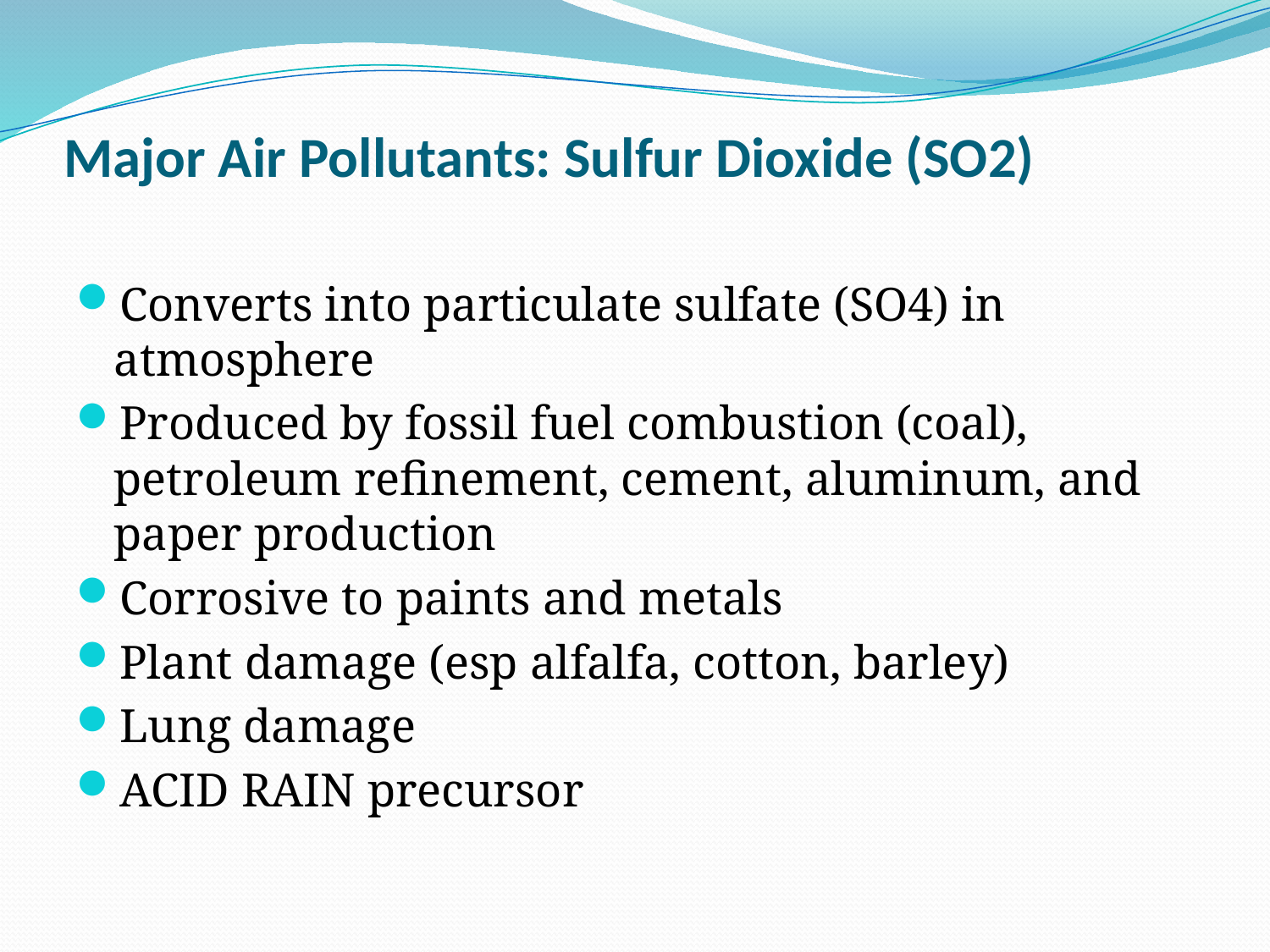

# Major Air Pollutants: Sulfur Dioxide (SO2)
Converts into particulate sulfate (SO4) in atmosphere
Produced by fossil fuel combustion (coal), petroleum refinement, cement, aluminum, and paper production
Corrosive to paints and metals
Plant damage (esp alfalfa, cotton, barley)
Lung damage
ACID RAIN precursor